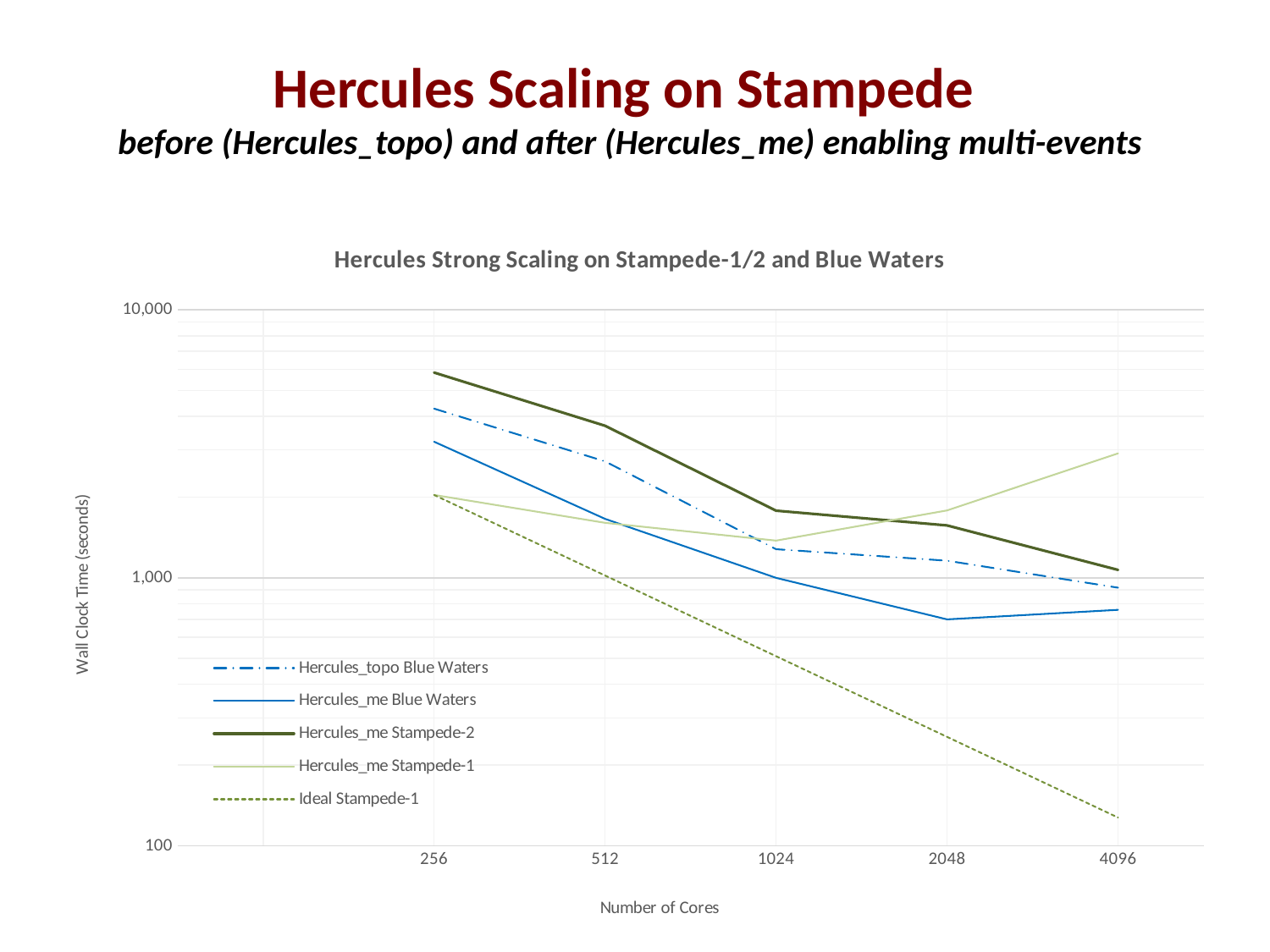

# Hercules Scaling on Stampede before (Hercules_topo) and after (Hercules_me) enabling multi-events

### Chart: Hercules Strong Scaling on Stampede-1/2 and Blue Waters

| Category |  |  |  |  |  |
|---|---|---|---|---|---|
|   | 0.0 | 0.0 | 0.0 | None | None |
| 256 | 4278.0 | 3219.0 | 5832.0 | 2037.508324084351 | 2037.508324084351 |
| 512 | 2718.0 | 1659.0 | 3691.0 | 1603.285238623752 | 1018.754162042175 |
| 1024 | 1278.0 | 999.0 | 1780.0 | 1376.153163152053 | 509.3770810210877 |
| 2048 | 1158.0 | 699.0 | 1568.0 | 1783.654827968924 | 254.6885405105439 |
| 4096 | 918.0 | 759.0 | 1070.0 | 2912.634850166482 | 127.3442702552719 |